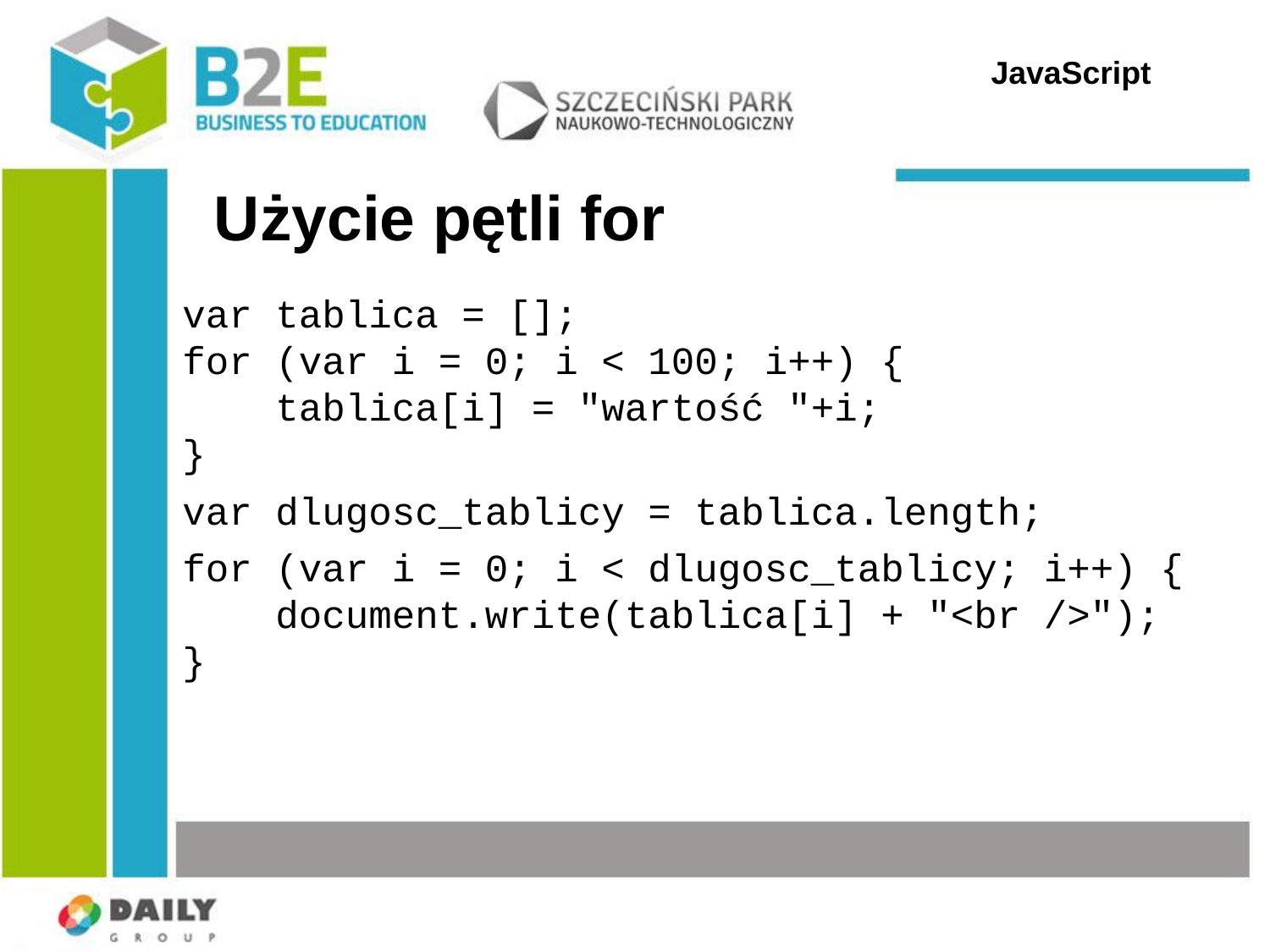

JavaScript
# Użycie pętli for
var tablica = [];
for (var i = 0; i < 100; i++) {
    tablica[i] = "wartość "+i;
}
var dlugosc_tablicy = tablica.length;
for (var i = 0; i < dlugosc_tablicy; i++) {
    document.write(tablica[i] + "<br />");
}